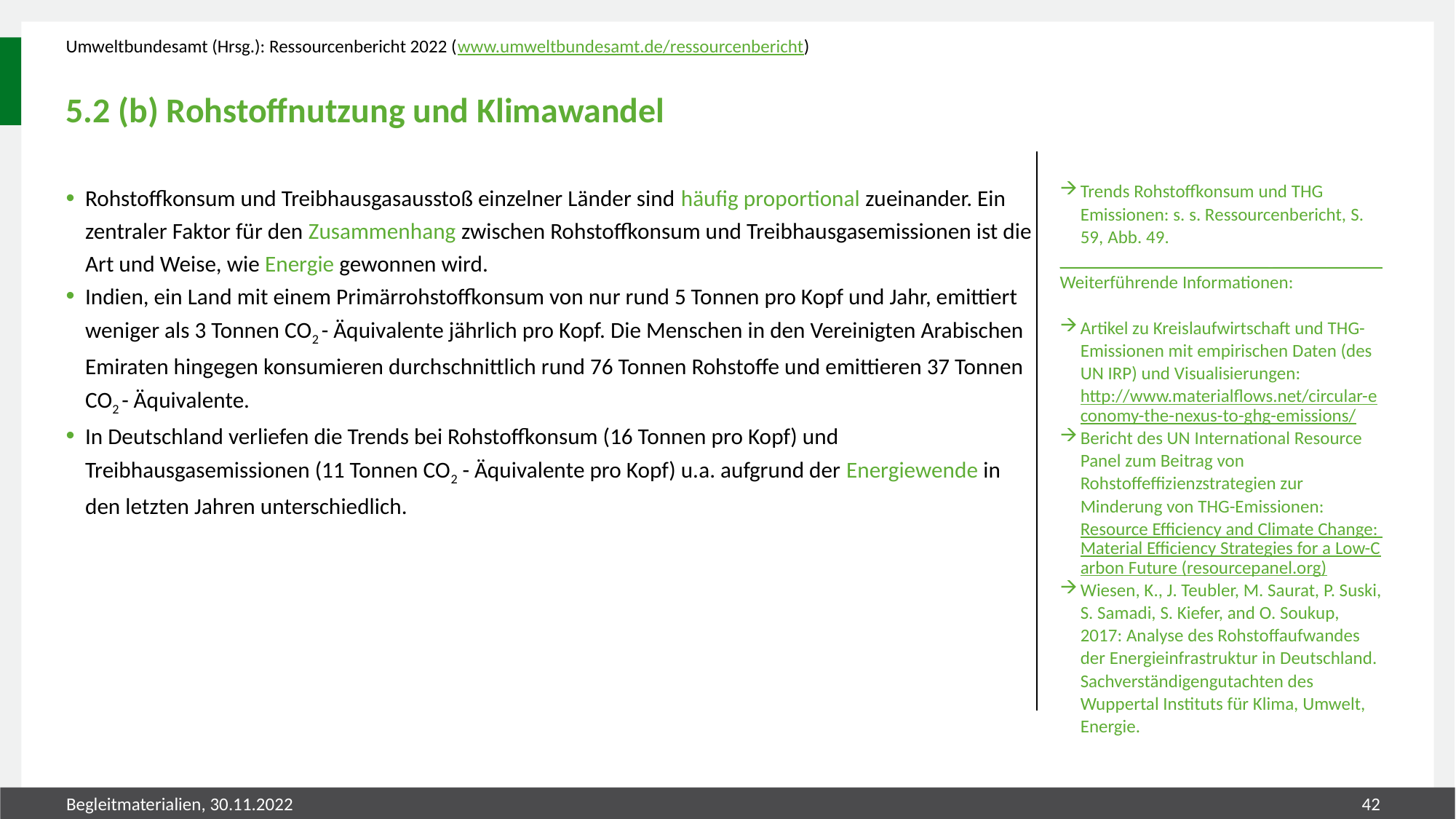

Umweltbundesamt (Hrsg.): Ressourcenbericht 2022 (www.umweltbundesamt.de/ressourcenbericht)
# 5.2 (b) Rohstoffnutzung und Klimawandel
Rohstoffkonsum und Treibhausgasausstoß einzelner Länder sind häufig proportional zueinander. Ein zentraler Faktor für den Zusammenhang zwischen Rohstoffkonsum und Treibhausgasemissionen ist die Art und Weise, wie Energie gewonnen wird.
Indien, ein Land mit einem Primärrohstoffkonsum von nur rund 5 Tonnen pro Kopf und Jahr, emittiert weniger als 3 Tonnen CO2 - Äquivalente jährlich pro Kopf. Die Menschen in den Vereinigten Arabischen Emiraten hingegen konsumieren durchschnittlich rund 76 Tonnen Rohstoffe und emittieren 37 Tonnen CO2 - Äquivalente.
In Deutschland verliefen die Trends bei Rohstoffkonsum (16 Tonnen pro Kopf) und Treibhausgasemissionen (11 Tonnen CO2 - Äquivalente pro Kopf) u.a. aufgrund der Energiewende in den letzten Jahren unterschiedlich.
Trends Rohstoffkonsum und THG
Emissionen: s. s. Ressourcenbericht, S. 59, Abb. 49.
_______________________ ____________
Weiterführende Informationen:

Artikel zu Kreislaufwirtschaft und THG-Emissionen mit empirischen Daten (des UN IRP) und Visualisierungen: http://www.materialflows.net/circular-economy-the-nexus-to-ghg-emissions/
Bericht des UN International Resource Panel zum Beitrag von Rohstoffeffizienzstrategien zur Minderung von THG-Emissionen: Resource Efficiency and Climate Change: Material Efficiency Strategies for a Low-Carbon Future (resourcepanel.org)
Wiesen, K., J. Teubler, M. Saurat, P. Suski, S. Samadi, S. Kiefer, and O. Soukup, 2017: Analyse des Rohstoffaufwandes der Energieinfrastruktur in Deutschland. Sachverständigengutachten des Wuppertal Instituts für Klima, Umwelt, Energie.
Begleitmaterialien, 30.11.2022
42